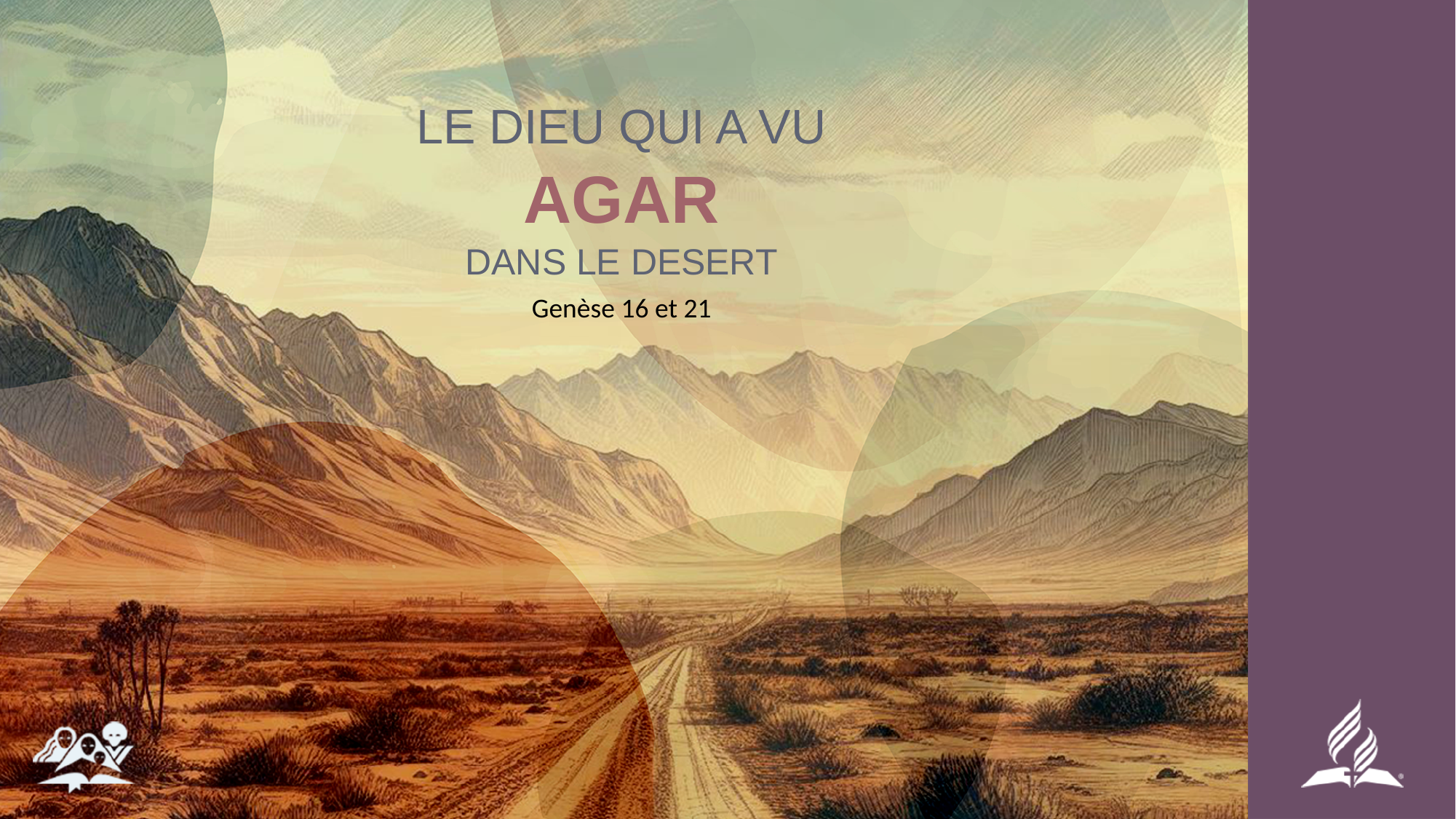

LE DIEU QUI A VU
# AGAR
DANS LE DESERT
Genèse 16 et 21